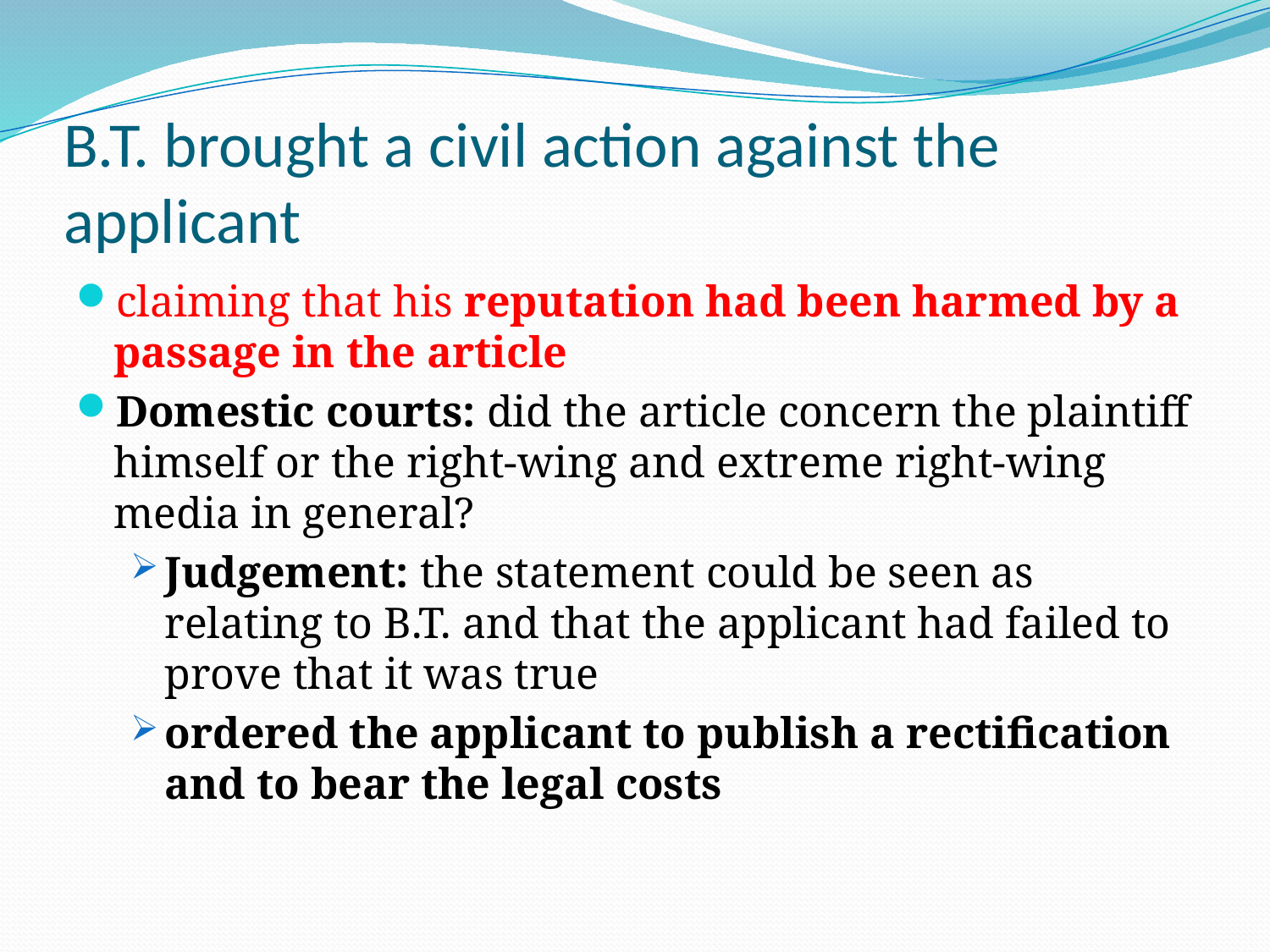

# B.T. brought a civil action against the applicant
claiming that his reputation had been harmed by a passage in the article
Domestic courts: did the article concern the plaintiff himself or the right-wing and extreme right-wing media in general?
Judgement: the statement could be seen as relating to B.T. and that the applicant had failed to prove that it was true
ordered the applicant to publish a rectification and to bear the legal costs